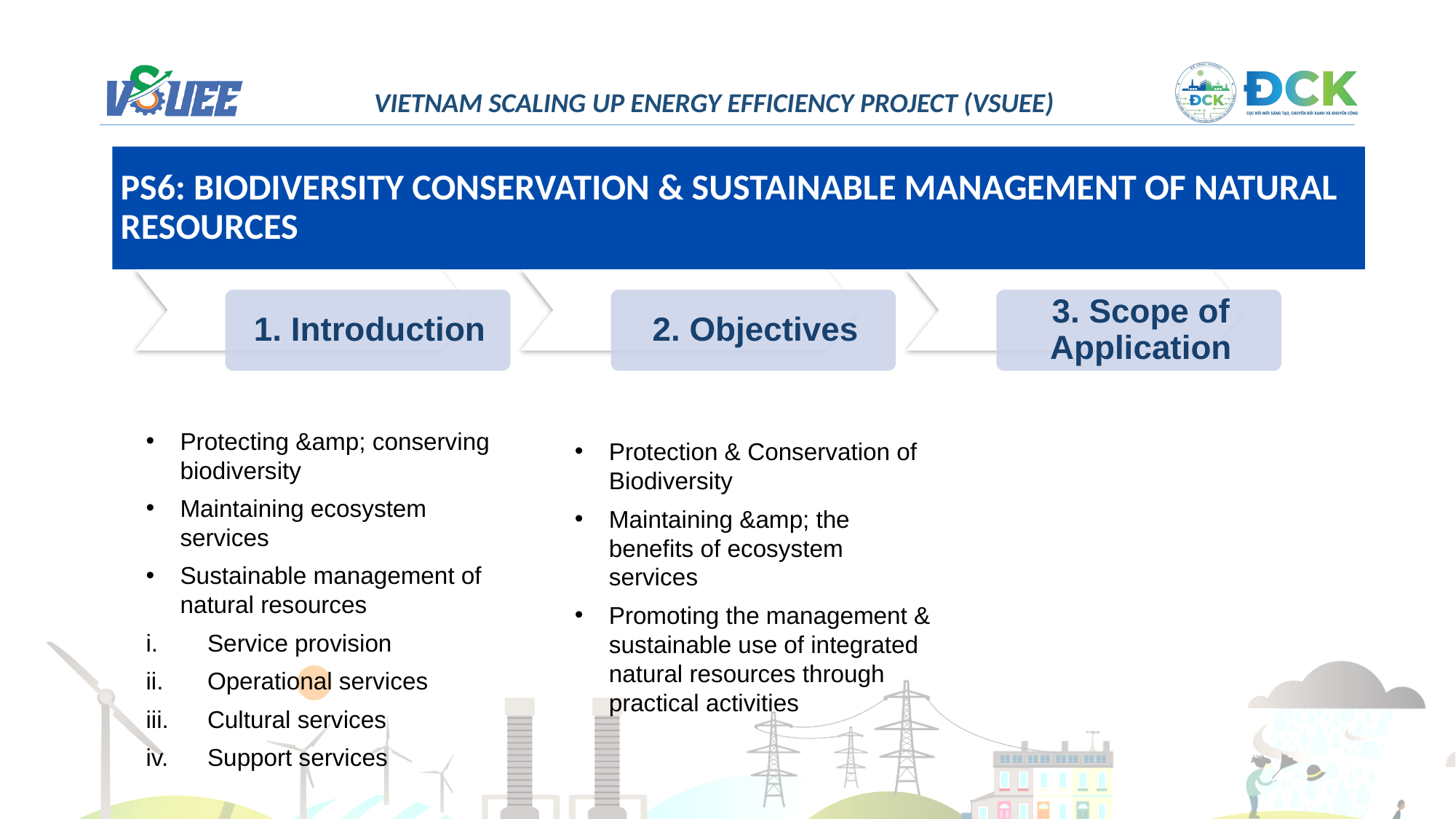

PS6: BIODIVERSITY CONSERVATION & SUSTAINABLE MANAGEMENT OF NATURAL RESOURCES
1. Introduction
2. Objectives
3. Scope of Application
Protecting &amp; conserving biodiversity
Maintaining ecosystem services
Sustainable management of natural resources
Service provision
Operational services
Cultural services
Support services
Protection & Conservation of Biodiversity
Maintaining &amp; the benefits of ecosystem services
Promoting the management & sustainable use of integrated natural resources through practical activities